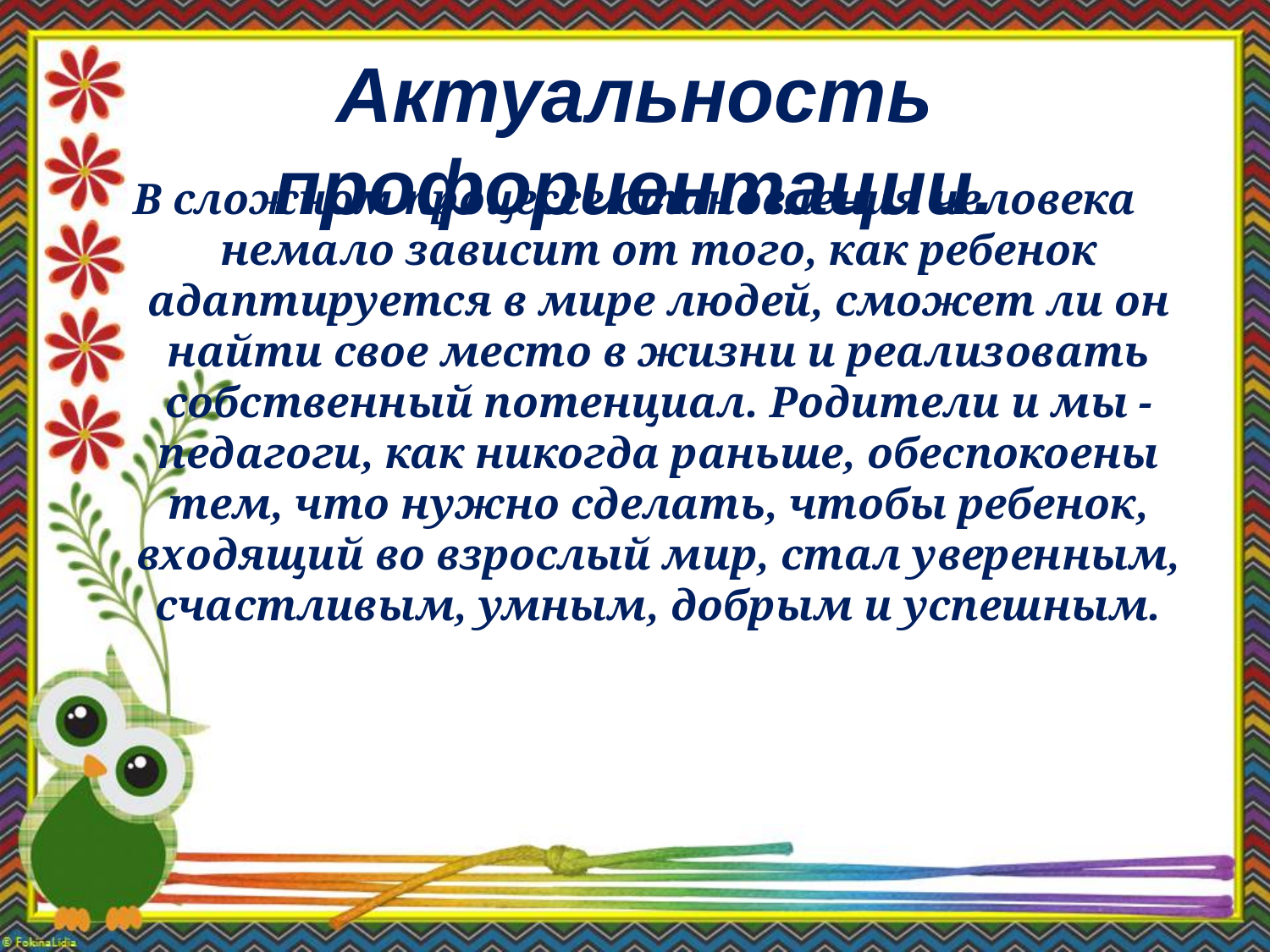

# Актуальность профориентации.
В сложном процессе становления человека немало зависит от того, как ребенок адаптируется в мире людей, сможет ли он найти свое место в жизни и реализовать собственный потенциал. Родители и мы - педагоги, как никогда раньше, обеспокоены тем, что нужно сделать, чтобы ребенок, входящий во взрослый мир, стал уверенным, счастливым, умным, добрым и успешным.